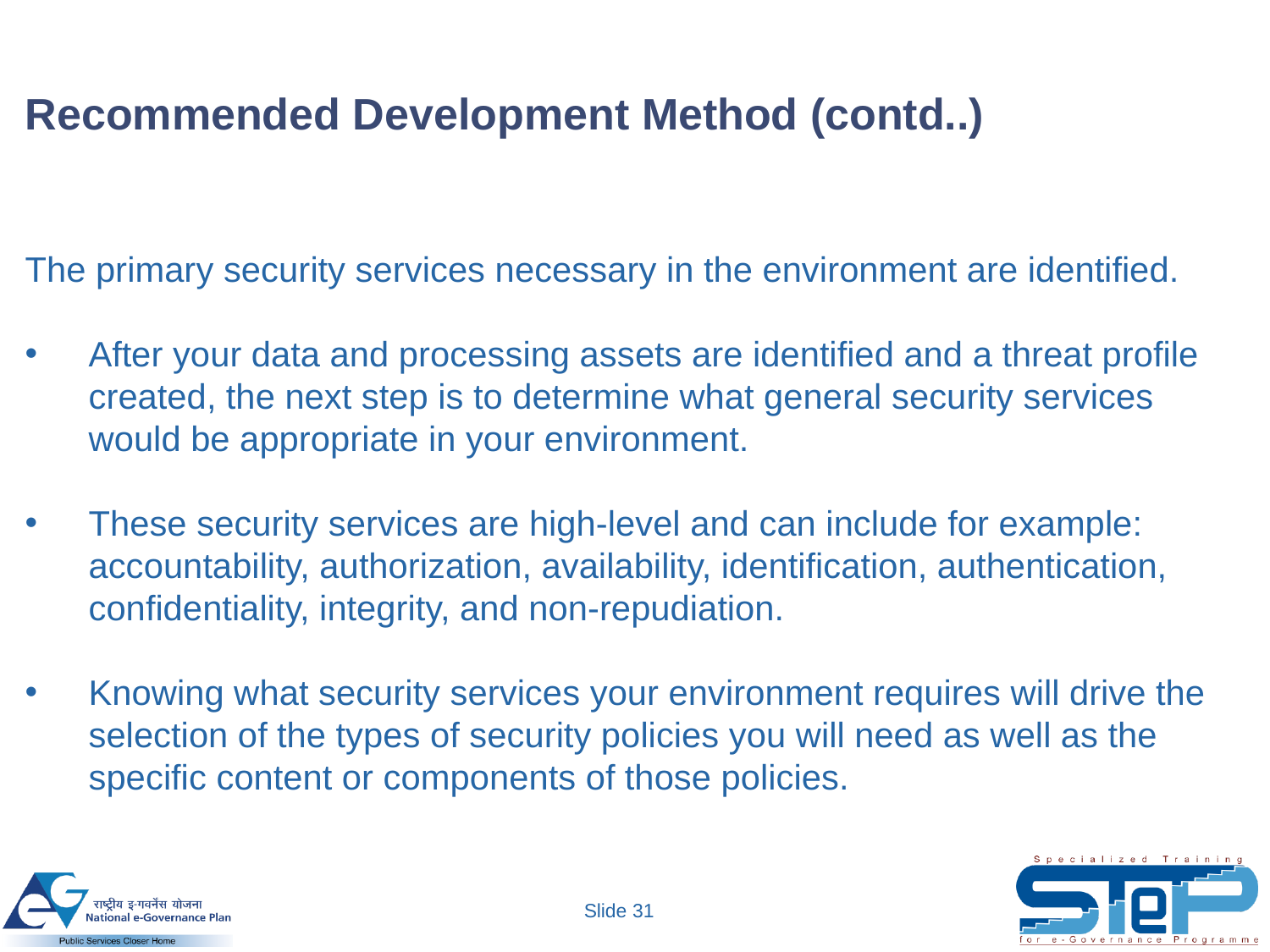

# Recommended Development Method (contd..)
The primary security services necessary in the environment are identified.

After your data and processing assets are identified and a threat profile created, the next step is to determine what general security services would be appropriate in your environment.

These security services are high-level and can include for example: accountability, authorization, availability, identification, authentication, confidentiality, integrity, and non-repudiation.

Knowing what security services your environment requires will drive the selection of the types of security policies you will need as well as the specific content or components of those policies.